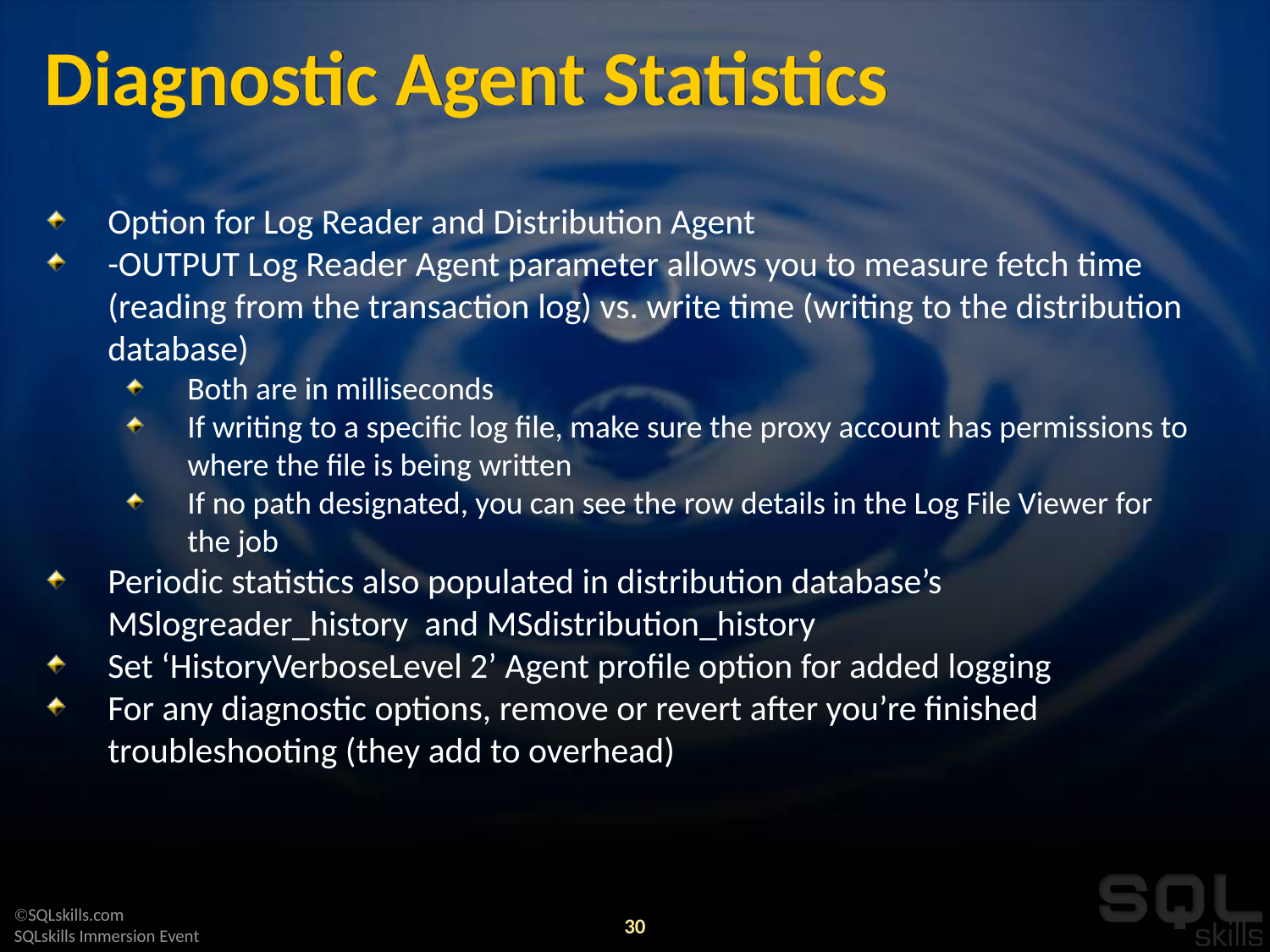

# Diagnostic Agent Statistics
Option for Log Reader and Distribution Agent
-OUTPUT Log Reader Agent parameter allows you to measure fetch time (reading from the transaction log) vs. write time (writing to the distribution database)
Both are in milliseconds
If writing to a specific log file, make sure the proxy account has permissions to where the file is being written
If no path designated, you can see the row details in the Log File Viewer for the job
Periodic statistics also populated in distribution database’s MSlogreader_history  and MSdistribution_history
Set ‘HistoryVerboseLevel 2’ Agent profile option for added logging
For any diagnostic options, remove or revert after you’re finished troubleshooting (they add to overhead)
30